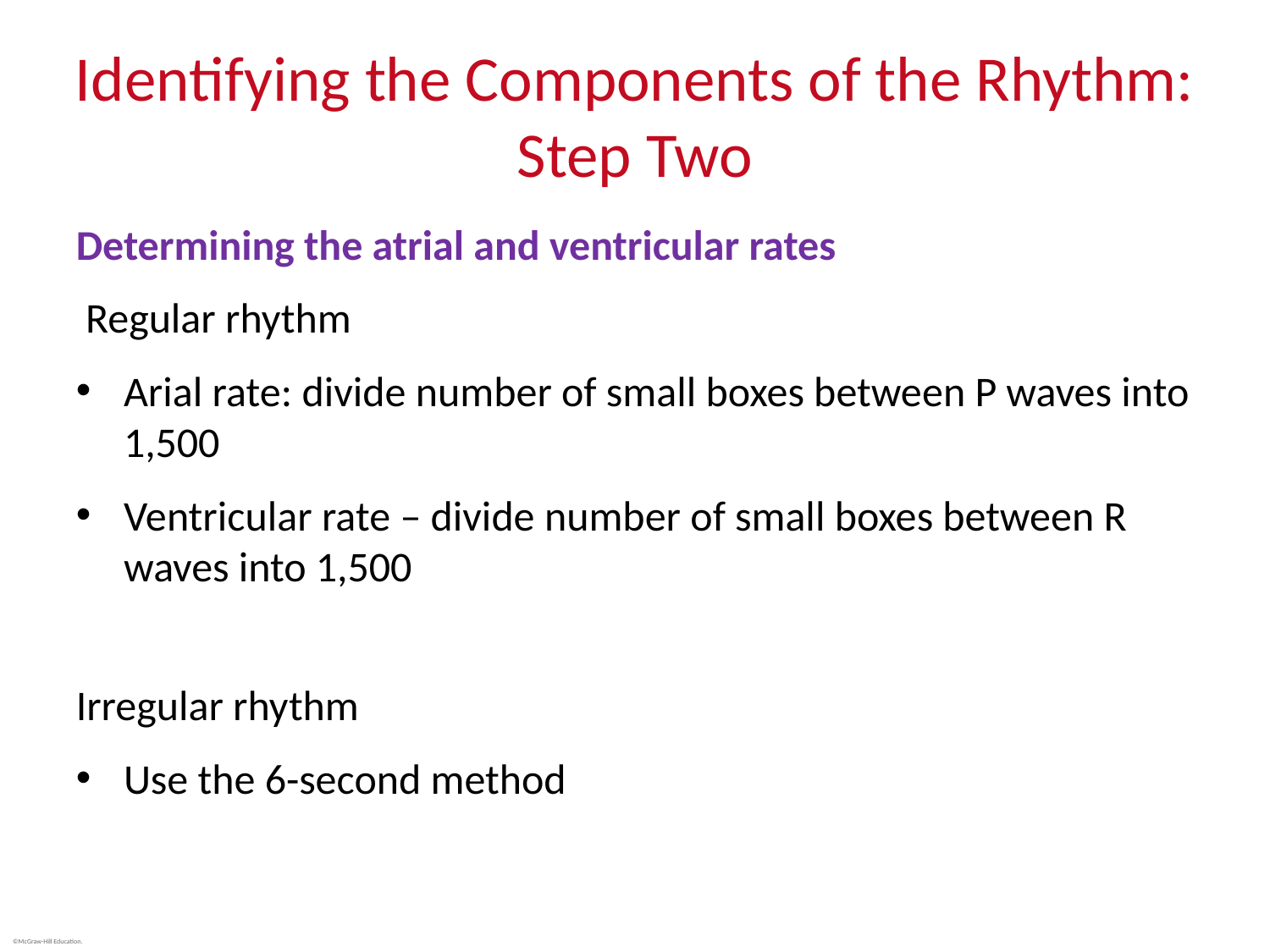

# Identifying the Components of the Rhythm: Step Two
Determining the atrial and ventricular rates
 Regular rhythm
Arial rate: divide number of small boxes between P waves into 1,500
Ventricular rate – divide number of small boxes between R waves into 1,500
Irregular rhythm
Use the 6-second method